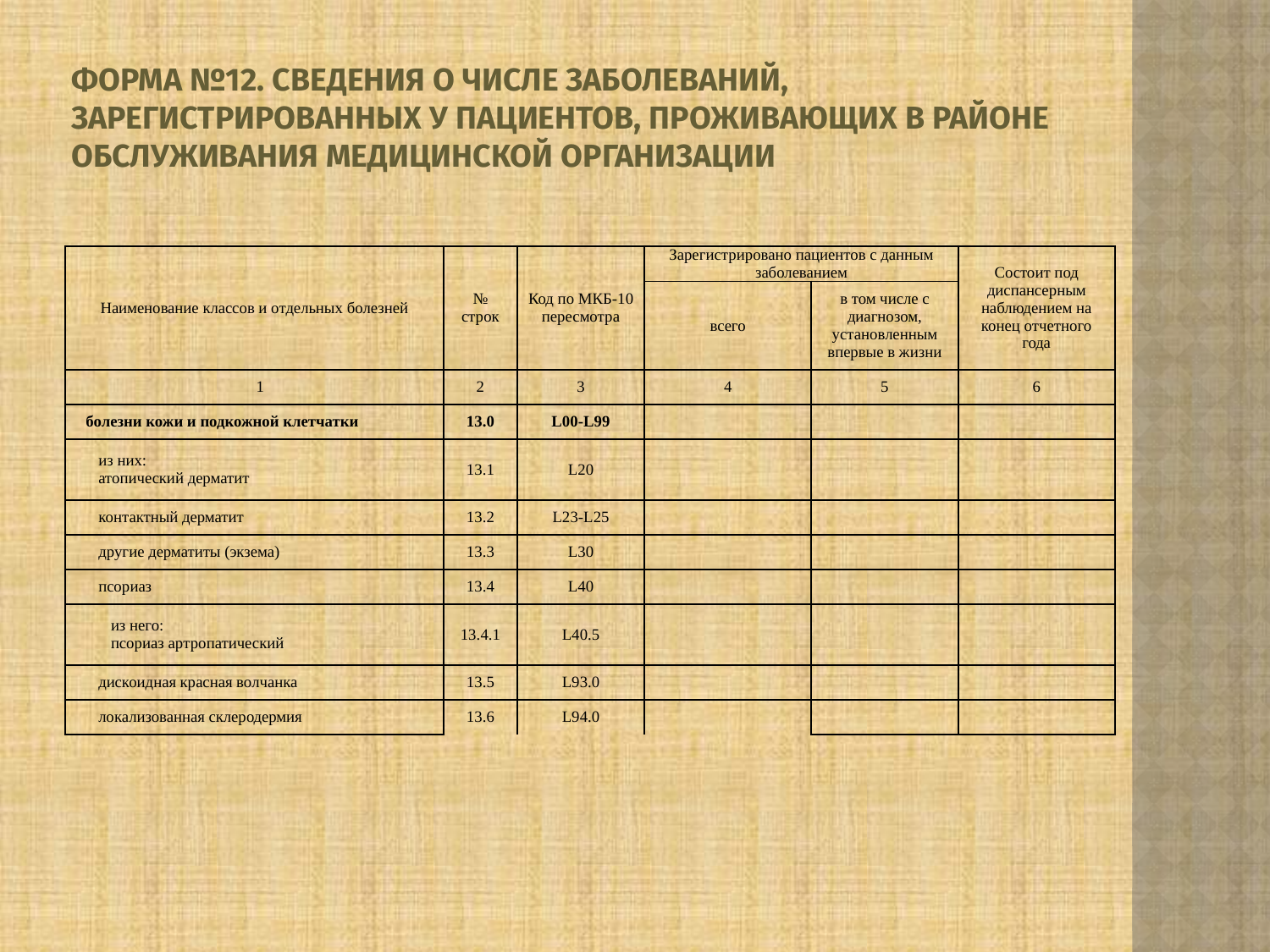

# Форма №12. СВЕДЕНИЯ О ЧИСЛЕ ЗАБОЛЕВАНИЙ, ЗАРЕГИСТРИРОВАННЫХ У ПАЦИЕНТОВ, ПРОЖИВАЮЩИХ В РАЙОНЕ ОБСЛУЖИВАНИЯ МЕДИЦИНСКОЙ ОРГАНИЗАЦИИ
| Наименование классов и отдельных болезней | № строк | Код по МКБ-10 пересмотра | Зарегистрировано пациентов с данным заболеванием |  | Состоит под диспансерным наблюдением на конец отчетного года |
| --- | --- | --- | --- | --- | --- |
|  |  |  | всего | в том числе с диагнозом, установленным впервые в жизни |  |
| 1 | 2 | 3 | 4 | 5 | 6 |
| болезни кожи и подкожной клетчатки | 13.0 | L00-L99 |  |  |  |
| из них: атопический дерматит | 13.1 | L20 |  |  |  |
| контактный дерматит | 13.2 | L23-L25 |  |  |  |
| другие дерматиты (экзема) | 13.3 | L30 |  |  |  |
| псориаз | 13.4 | L40 |  |  |  |
| из него: псориаз артропатический | 13.4.1 | L40.5 |  |  |  |
| дискоидная красная волчанка | 13.5 | L93.0 |  |  |  |
| локализованная склеродермия | 13.6 | L94.0 |  |  |  |